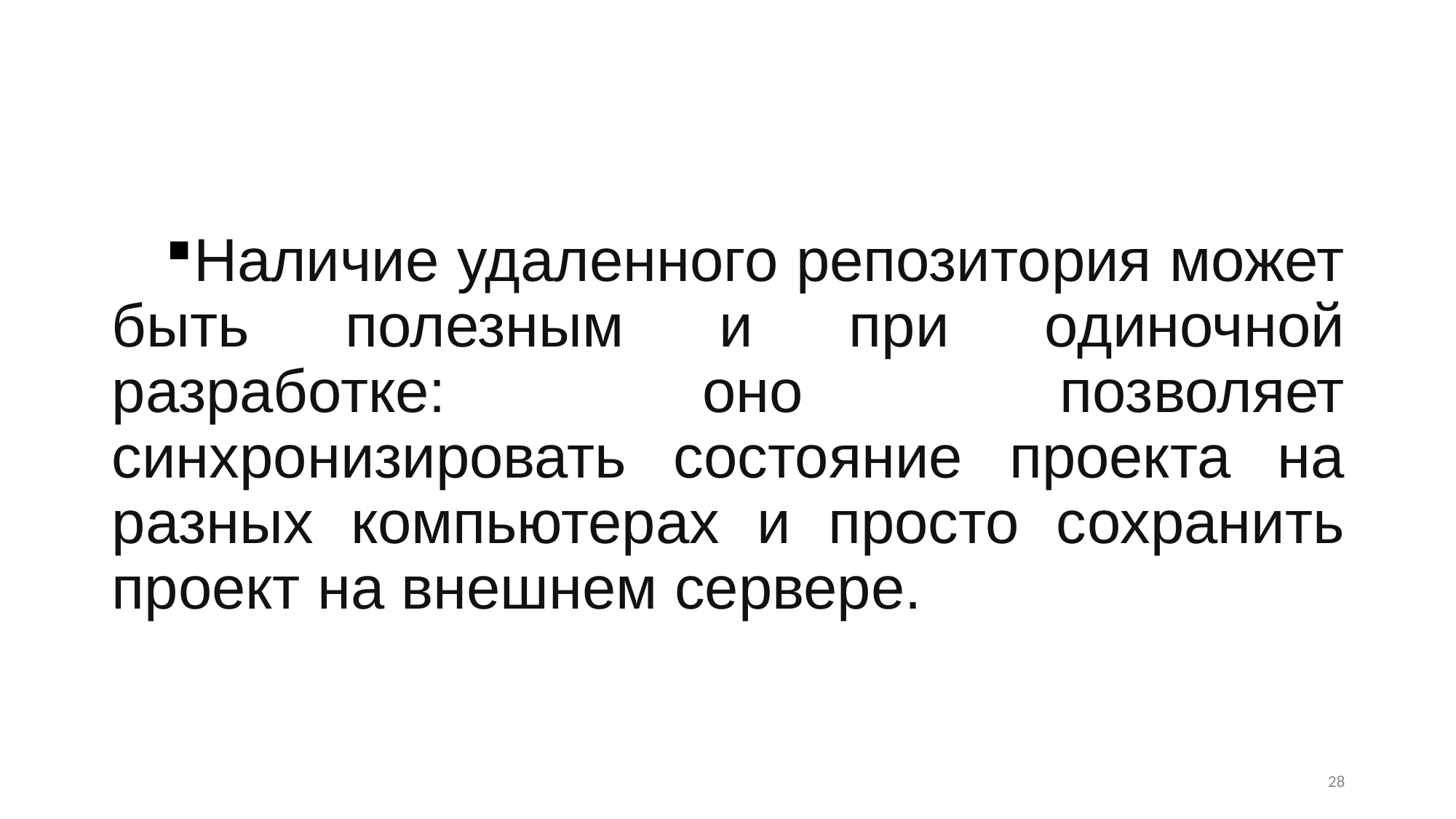

#
Наличие удаленного репозитория может быть полезным и при одиночной разработке: оно позволяет синхронизировать состояние проекта на разных компьютерах и просто сохранить проект на внешнем сервере.
28